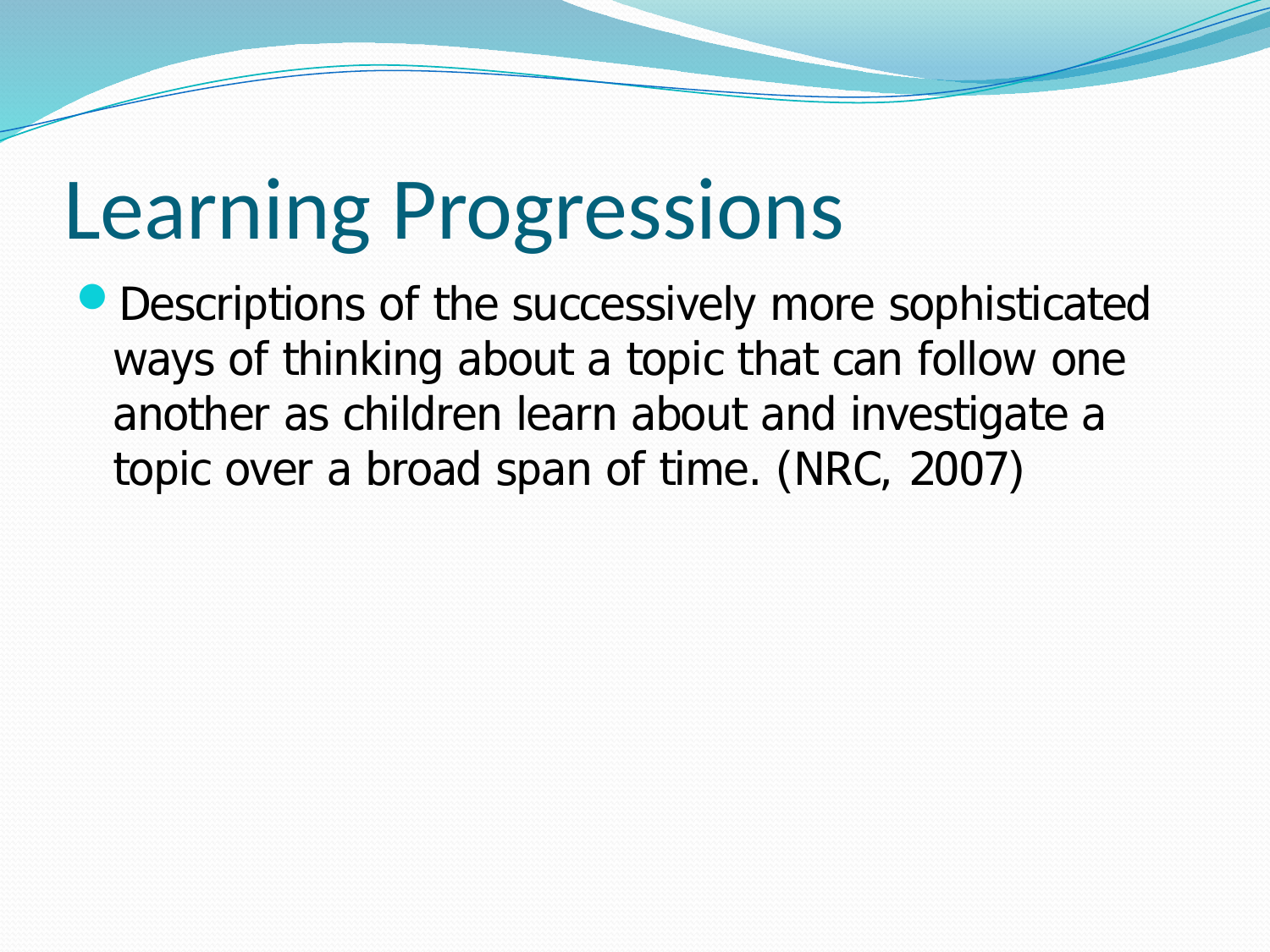

# Learning Progressions
Descriptions of the successively more sophisticated ways of thinking about a topic that can follow one another as children learn about and investigate a topic over a broad span of time. (NRC, 2007)